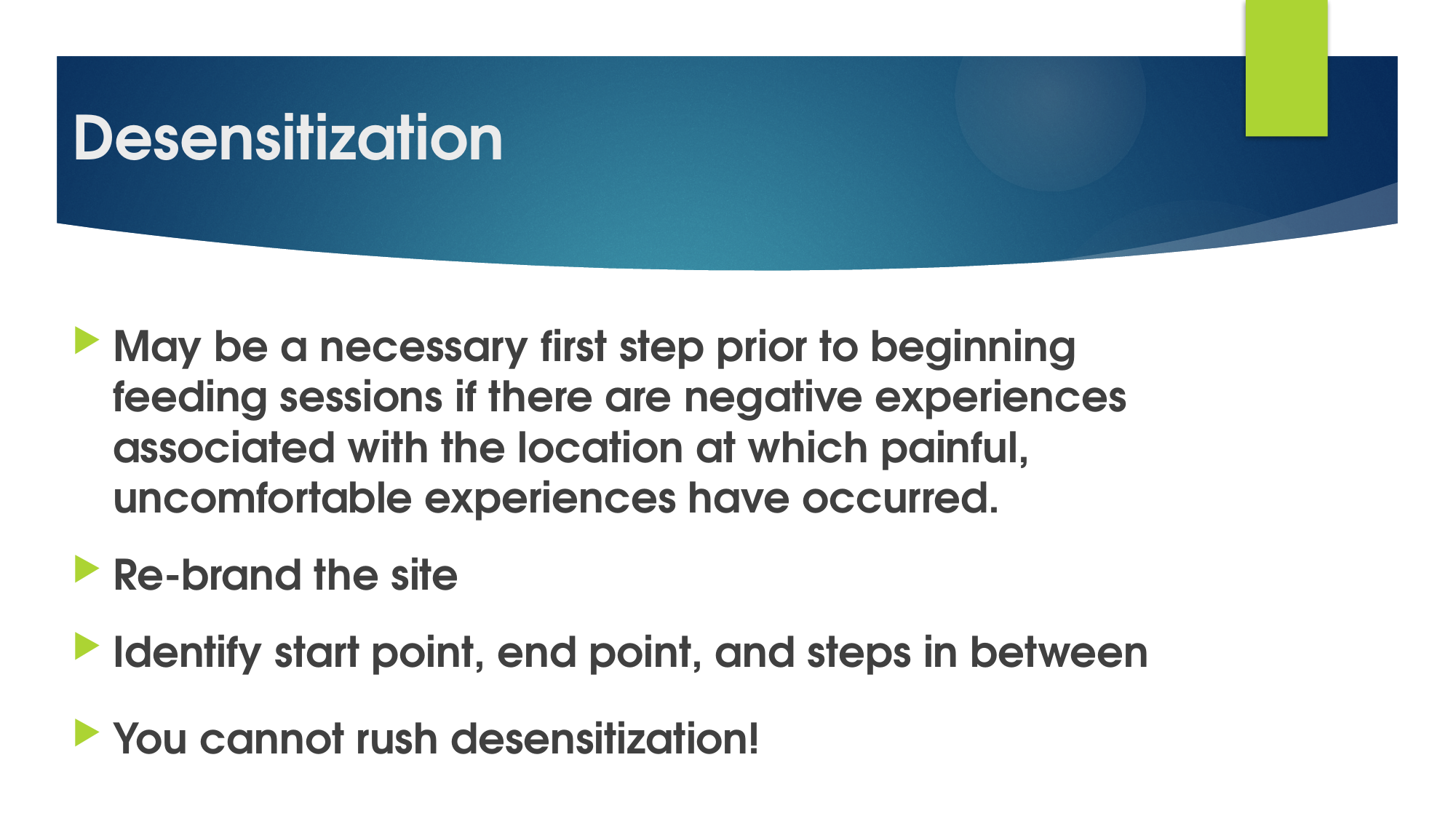

# Desensitization
May be a necessary first step prior to beginning feeding sessions if there are negative experiences associated with the location at which painful, uncomfortable experiences have occurred.
Re-brand the site
Identify start point, end point, and steps in between
You cannot rush desensitization!